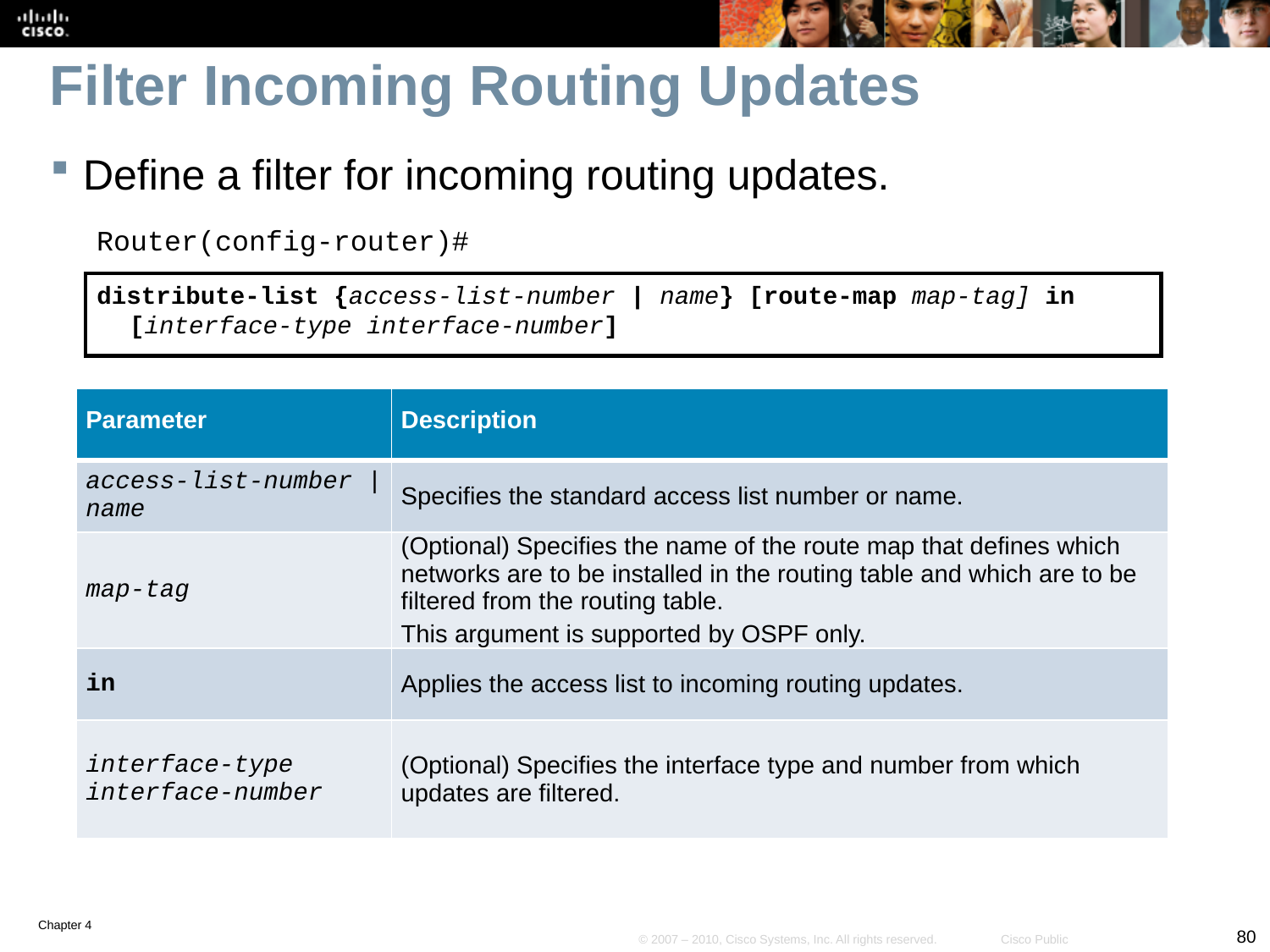

# Filter Incoming Routing Updates
Define a filter for incoming routing updates.
Router(config-router)#
distribute-list {access-list-number | name} [route-map map-tag] in [interface-type interface-number]
| Parameter | Description |
| --- | --- |
| access-list-number | name | Specifies the standard access list number or name. |
| map-tag | (Optional) Specifies the name of the route map that defines which networks are to be installed in the routing table and which are to be filtered from the routing table. This argument is supported by OSPF only. |
| in | Applies the access list to incoming routing updates. |
| interface-type interface-number | (Optional) Specifies the interface type and number from which updates are filtered. |